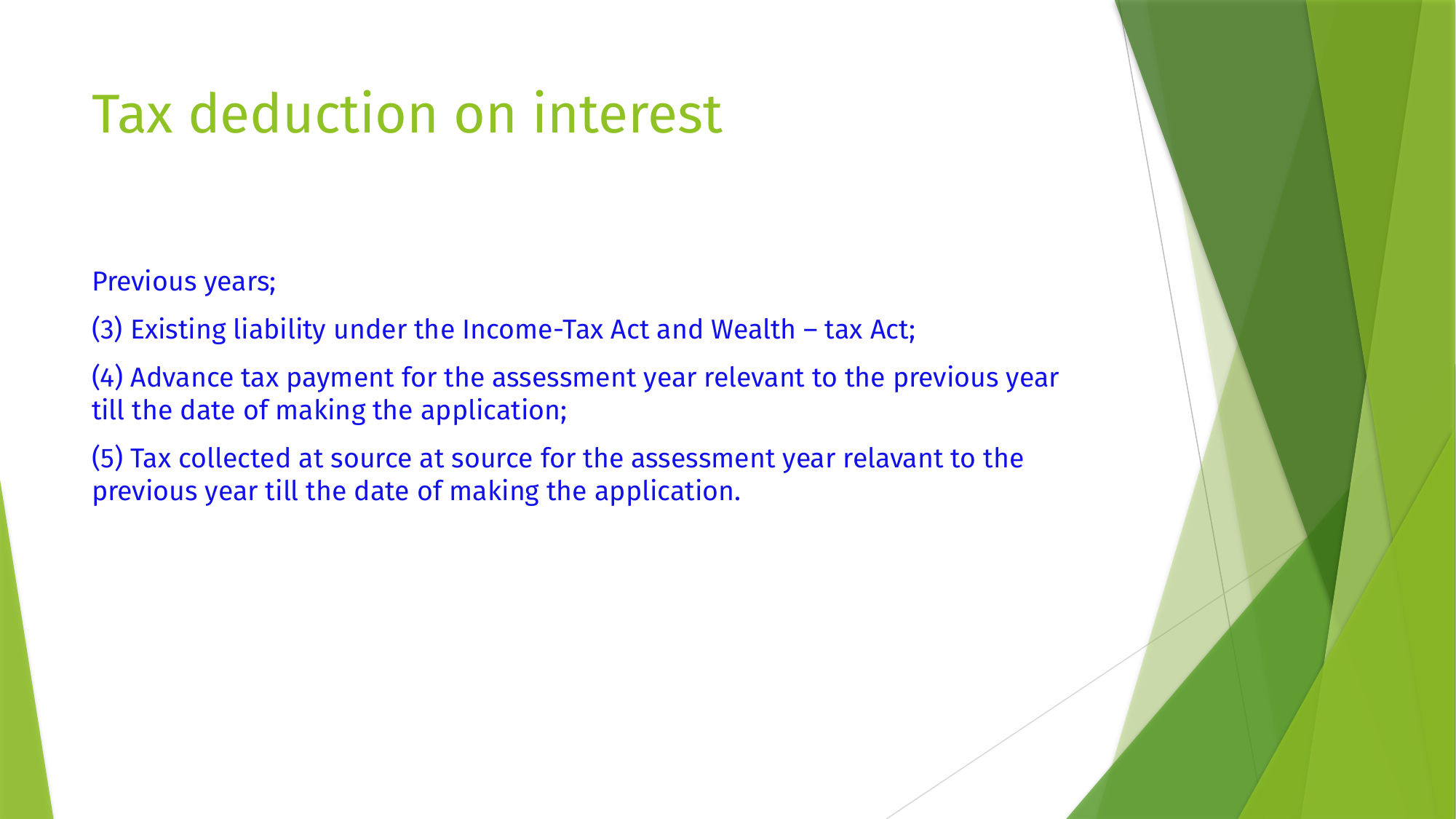

# Tax deduction on interest
Previous years;
(3) Existing liability under the Income-Tax Act and Wealth – tax Act;
(4) Advance tax payment for the assessment year relevant to the previous year till the date of making the application;
(5) Tax collected at source at source for the assessment year relavant to the previous year till the date of making the application.